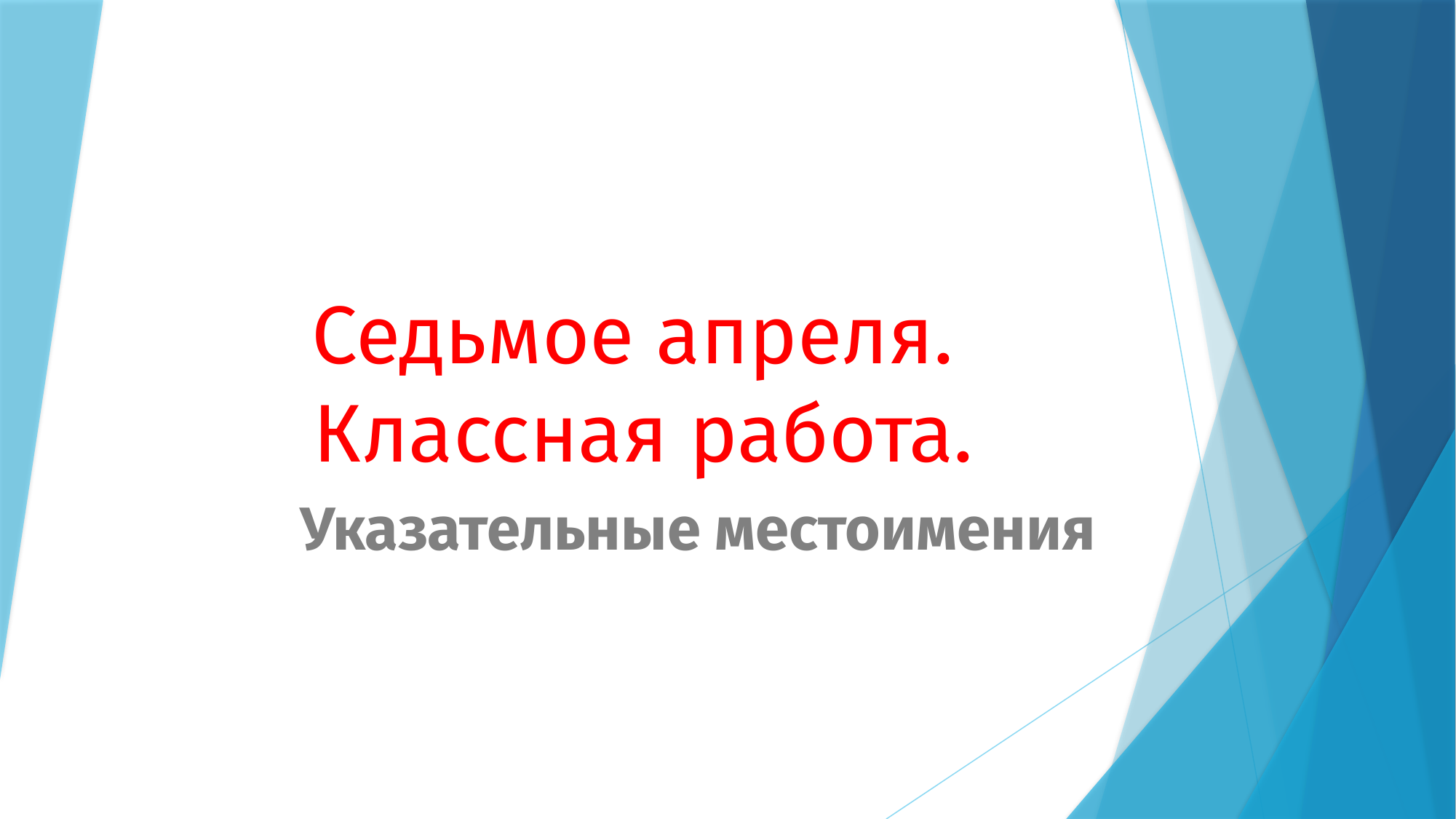

# Седьмое апреля. Классная работа.
Указательные местоимения